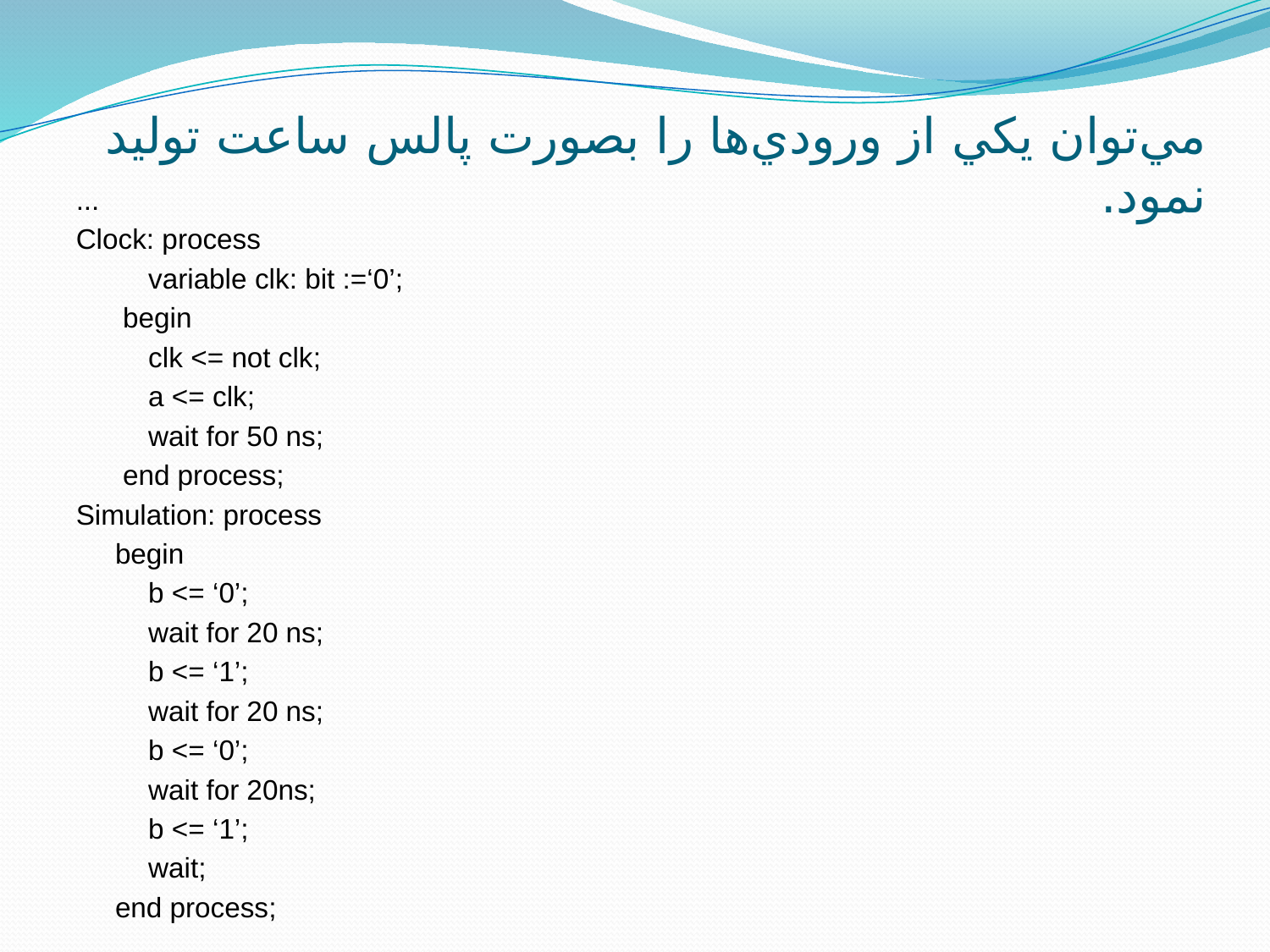

# مي‌توان يکي از ورودي‌ها را بصورت پالس ساعت توليد نمود.
...
Clock: process
	variable clk: bit :=‘0’;
      begin
	clk <= not clk;
	a <= clk;
	wait for 50 ns;
      end process;
Simulation: process
     begin
	b <= ‘0’;
	wait for 20 ns;
	b <= ‘1’;
	wait for 20 ns;
	b <= ‘0’;
	wait for 20ns;
	b <= ‘1’;
	wait;
     end process;